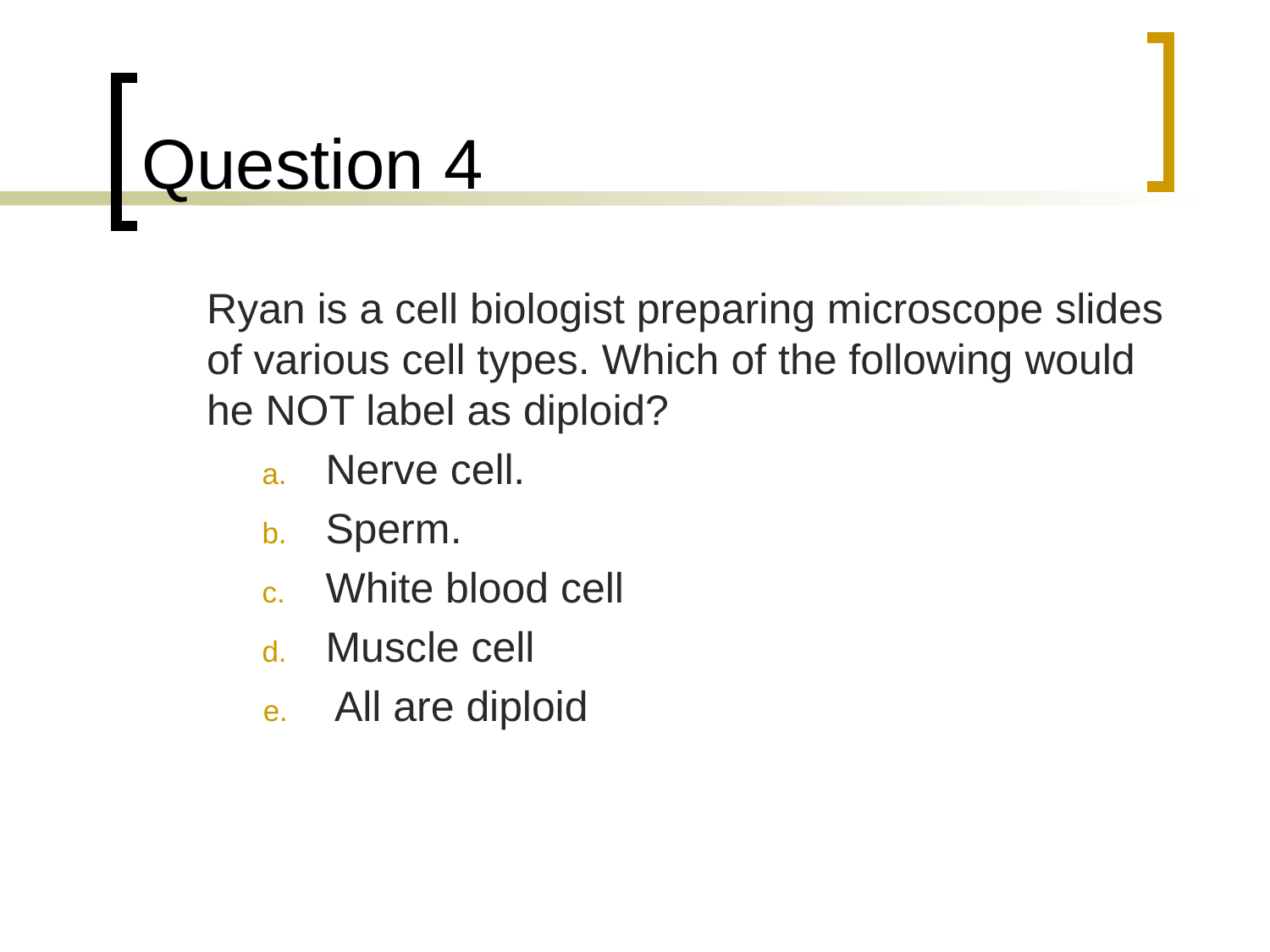

# Question 4
	Ryan is a cell biologist preparing microscope slides of various cell types. Which of the following would he NOT label as diploid?
Nerve cell.
Sperm.
White blood cell
Muscle cell
All are diploid